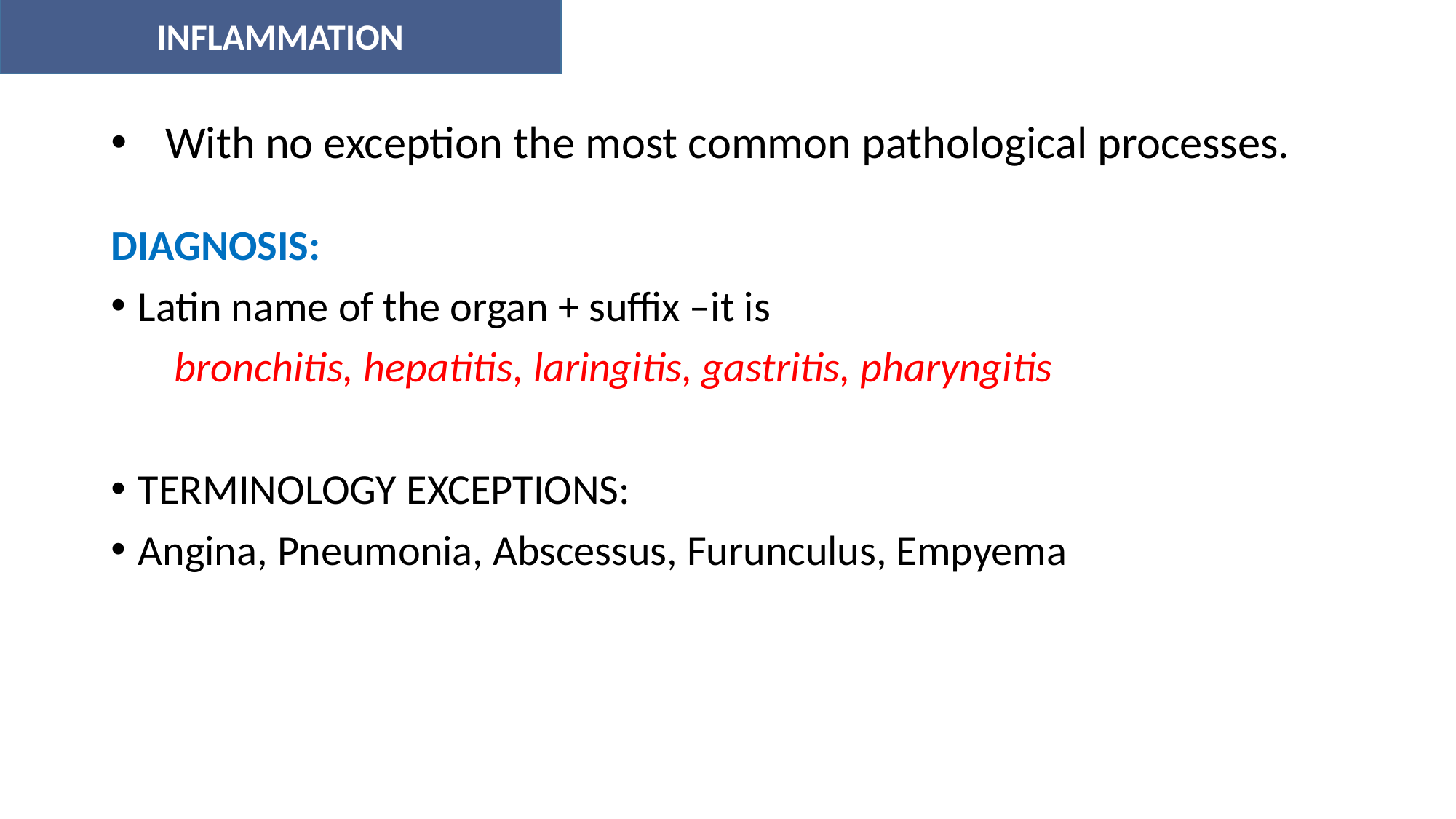

INFLAMMATION
# With no exception the most common pathological processes.
DIAGNOSIS:
Latin name of the organ + suffix –it is
      bronchitis, hepatitis, laringitis, gastritis, pharyngitis

TERMINOLOGY EXCEPTIONS:
Angina, Pneumonia, Abscessus, Furunculus, Empyema